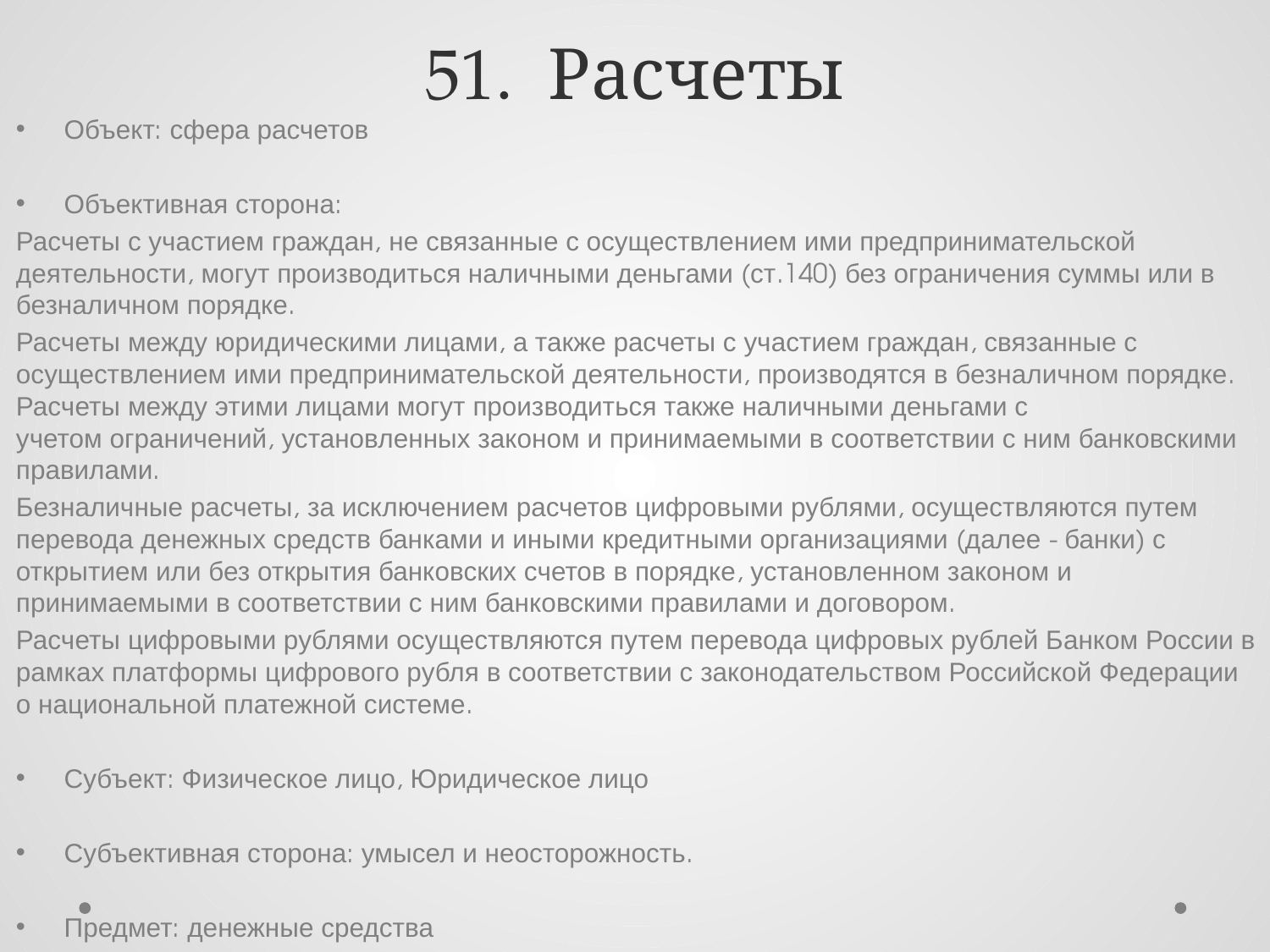

# 51.  Расчеты
Объект: сфера расчетов

Объективная сторона:
Расчеты с участием граждан, не связанные с осуществлением ими предпринимательской деятельности, могут производиться наличными деньгами (ст.140) без ограничения суммы или в безналичном порядке.
Расчеты между юридическими лицами, а также расчеты с участием граждан, связанные с осуществлением ими предпринимательской деятельности, производятся в безналичном порядке. Расчеты между этими лицами могут производиться также наличными деньгами с учетом ограничений, установленных законом и принимаемыми в соответствии с ним банковскими правилами.
Безналичные расчеты, за исключением расчетов цифровыми рублями, осуществляются путем перевода денежных средств банками и иными кредитными организациями (далее - банки) с открытием или без открытия банковских счетов в порядке, установленном законом и принимаемыми в соответствии с ним банковскими правилами и договором.
Расчеты цифровыми рублями осуществляются путем перевода цифровых рублей Банком России в рамках платформы цифрового рубля в соответствии с законодательством Российской Федерации о национальной платежной системе.

Субъект: Физическое лицо, Юридическое лицо

Субъективная сторона: умысел и неосторожность.

Предмет: денежные средства